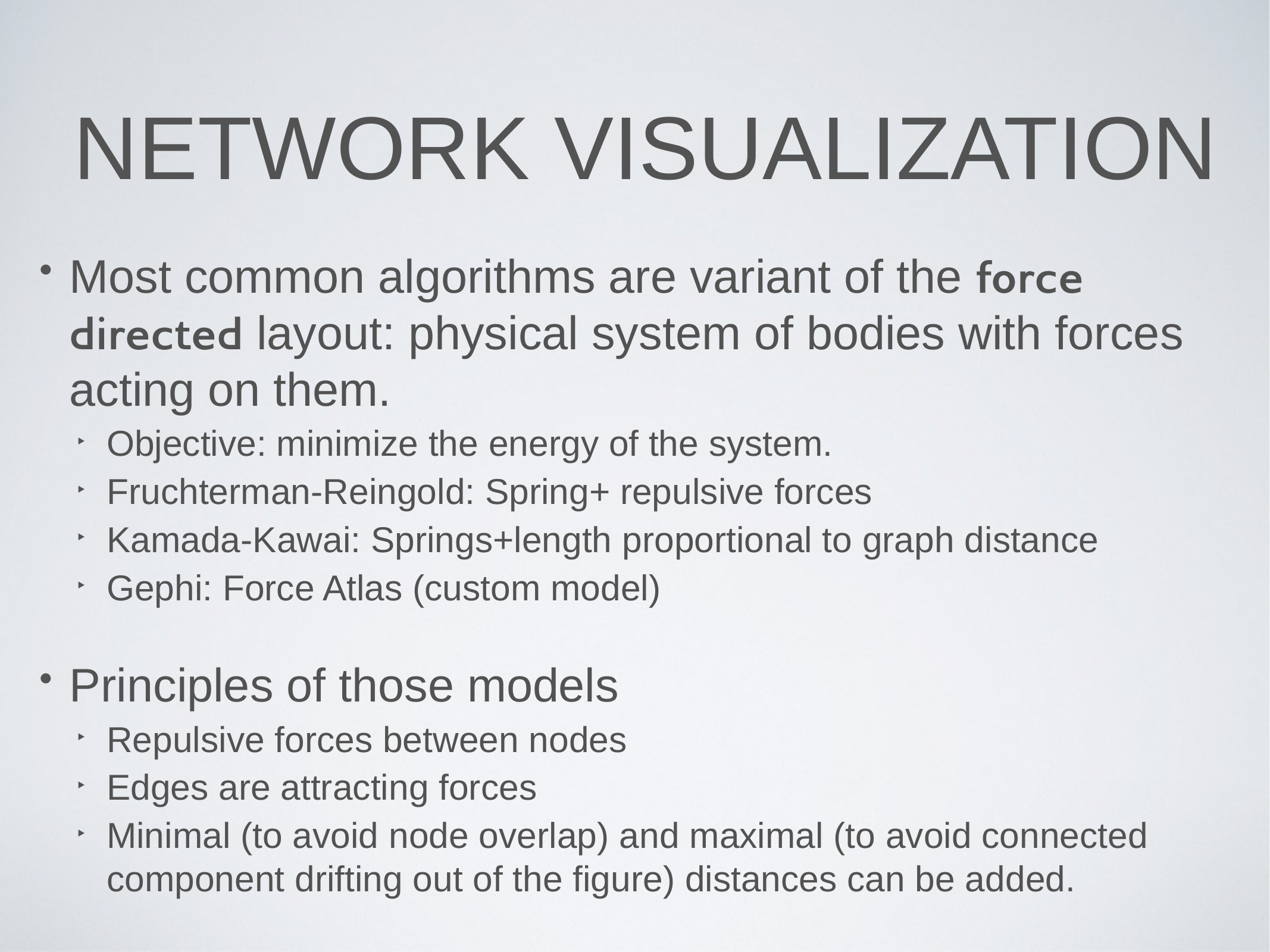

# Network visualization
Most common algorithms are variant of the force directed layout: physical system of bodies with forces acting on them.
Objective: minimize the energy of the system.
Fruchterman-Reingold: Spring+ repulsive forces
Kamada-Kawai: Springs+length proportional to graph distance
Gephi: Force Atlas (custom model)
Principles of those models
Repulsive forces between nodes
Edges are attracting forces
Minimal (to avoid node overlap) and maximal (to avoid connected component drifting out of the figure) distances can be added.
82